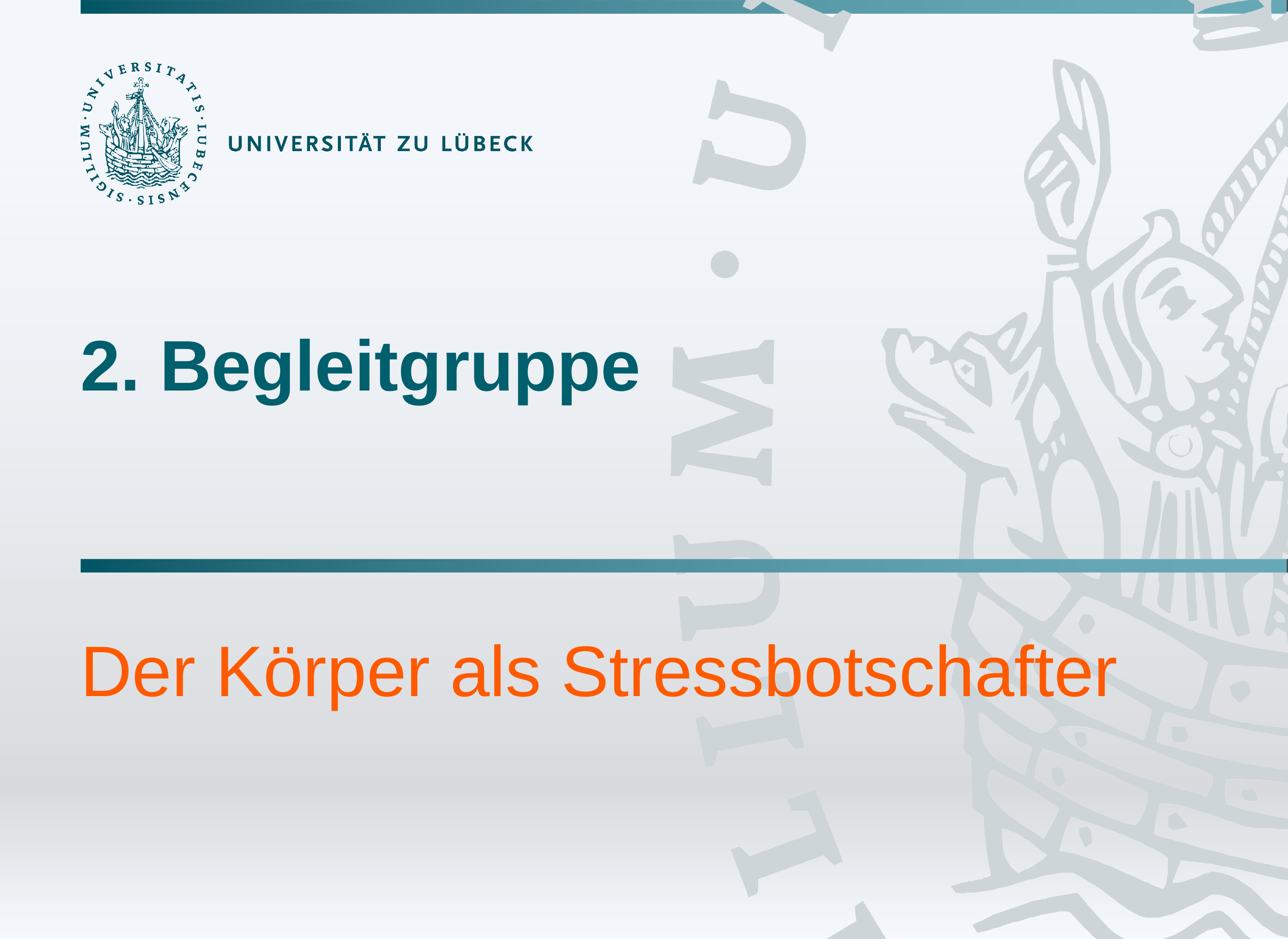

# 2. Begleitgruppe

Der Körper als Stressbotschafter